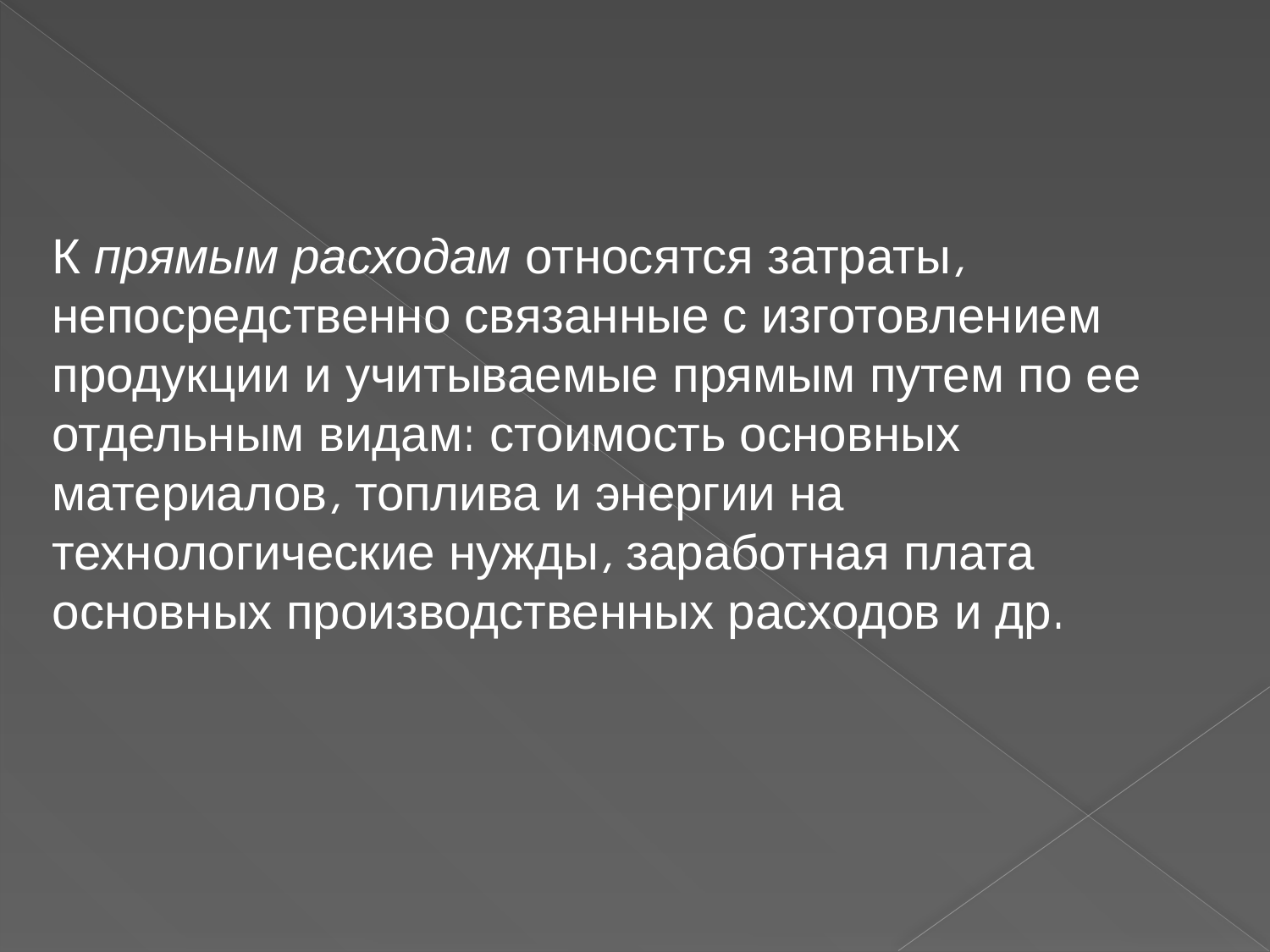

К прямым расходам относятся затраты, непосредственно связанные с изготовлением продукции и учитываемые прямым путем по ее отдельным видам: стоимость основных материалов, топлива и энергии на технологические нужды, заработная плата основных производственных расходов и др.